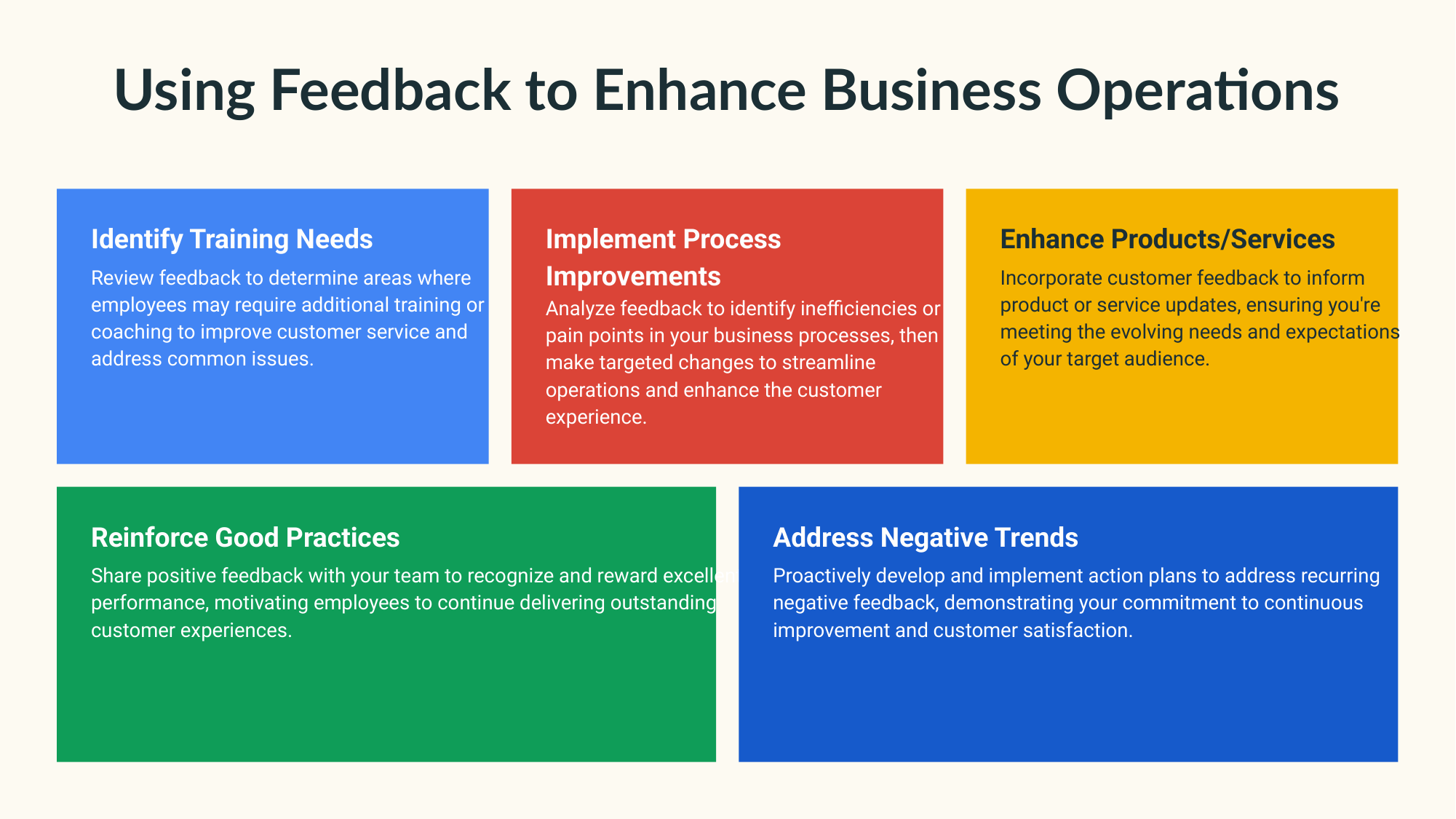

Using Feedback to Enhance Business Operations

Identify Training Needs
Implement Process Improvements
Enhance Products/Services
Review feedback to determine areas where employees may require additional training or coaching to improve customer service and address common issues.
Incorporate customer feedback to inform product or service updates, ensuring you're meeting the evolving needs and expectations of your target audience.
Analyze feedback to identify inefficiencies or pain points in your business processes, then make targeted changes to streamline operations and enhance the customer experience.

Reinforce Good Practices
Address Negative Trends
Share positive feedback with your team to recognize and reward excellent performance, motivating employees to continue delivering outstanding customer experiences.
Proactively develop and implement action plans to address recurring negative feedback, demonstrating your commitment to continuous improvement and customer satisfaction.